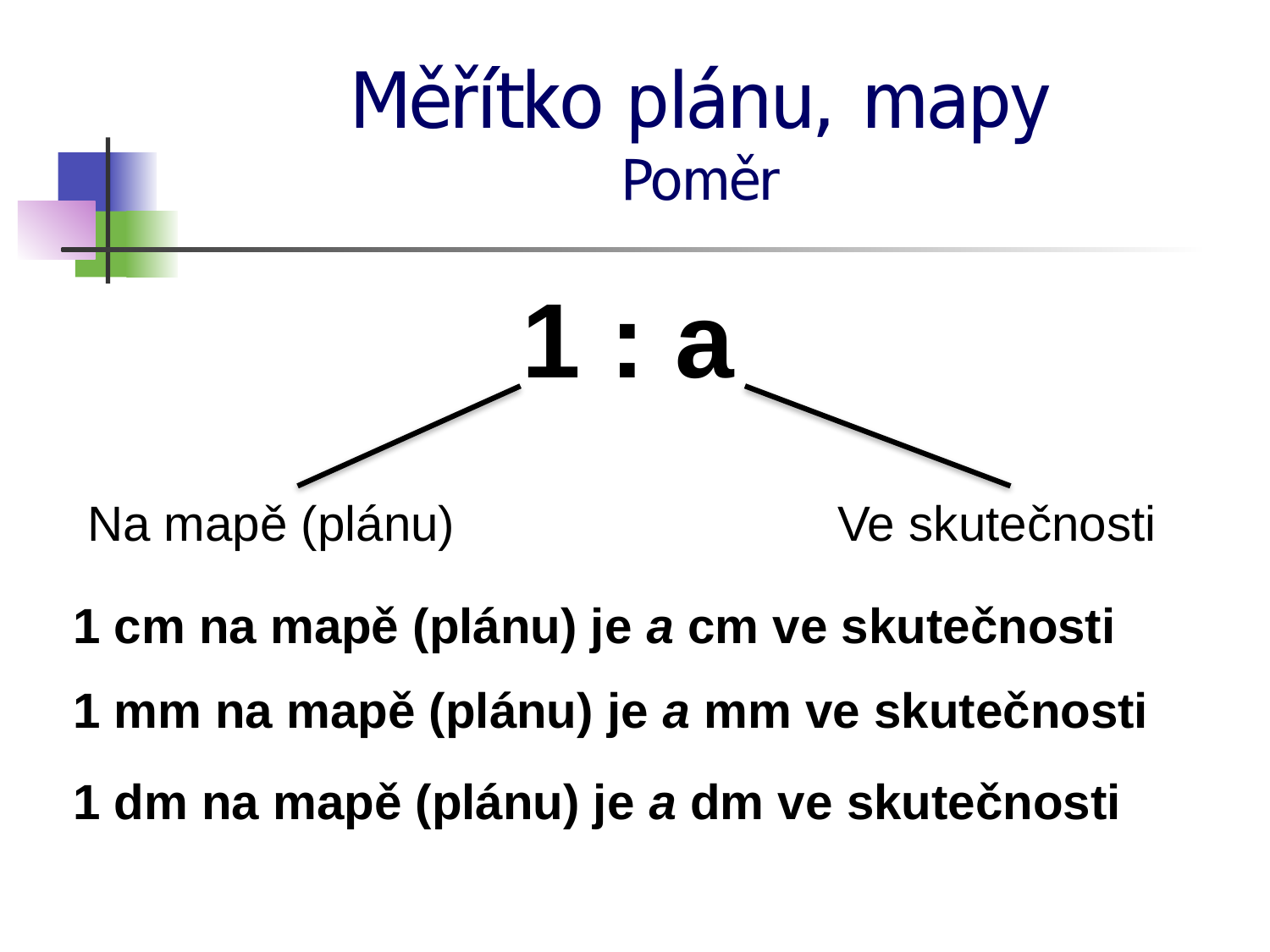

# Měřítko plánu, mapy Poměr
1 : a
Na mapě (plánu)
Ve skutečnosti
1 cm na mapě (plánu) je a cm ve skutečnosti
1 mm na mapě (plánu) je a mm ve skutečnosti
1 dm na mapě (plánu) je a dm ve skutečnosti